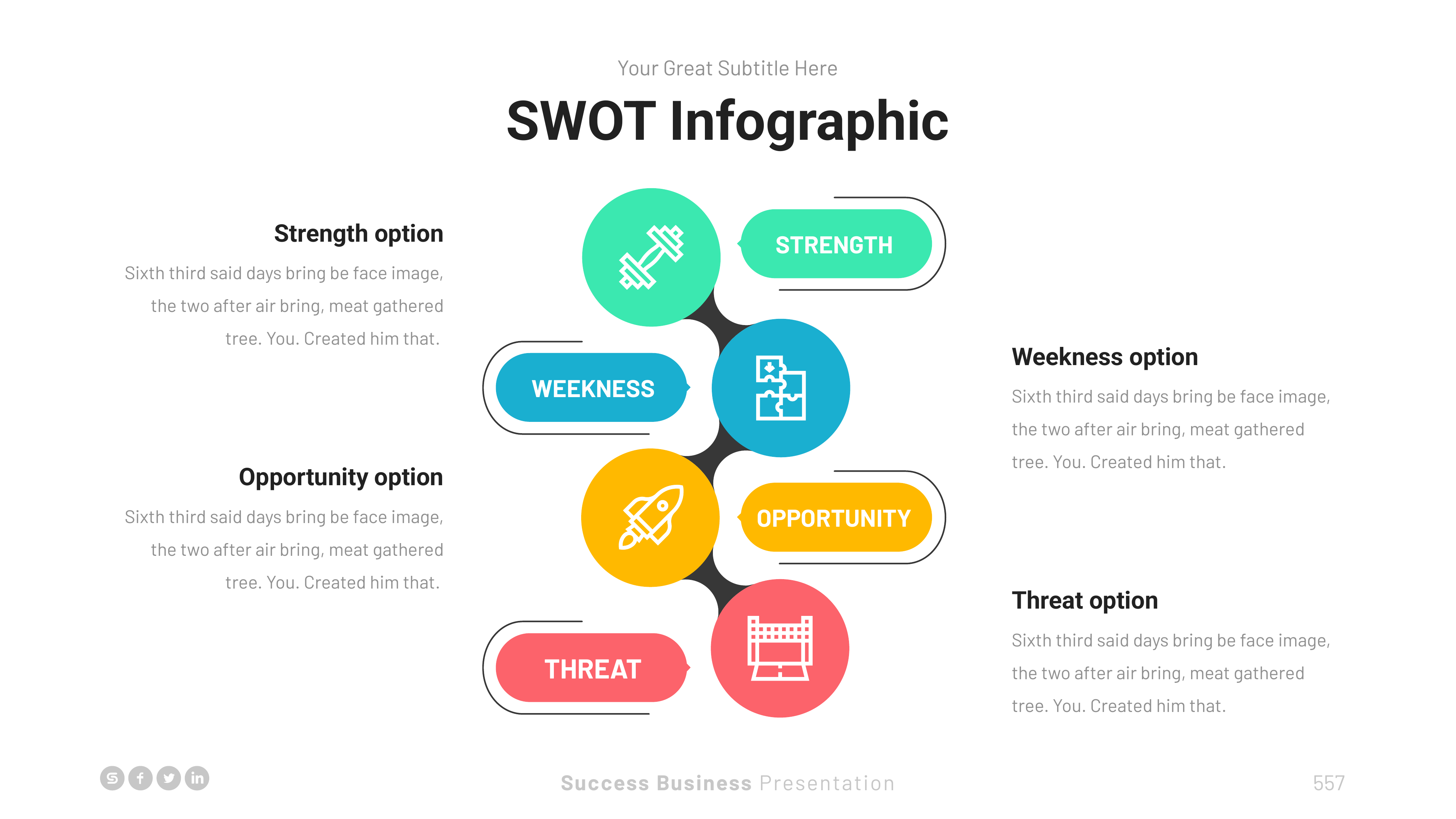

Your Great Subtitle Here
SWOT Infographic

Strength option
Sixth third said days bring be face image, the two after air bring, meat gathered tree. You. Created him that.
STRENGTH

Weekness option
Sixth third said days bring be face image, the two after air bring, meat gathered tree. You. Created him that.

WEEKNESS

Opportunity option
Sixth third said days bring be face image, the two after air bring, meat gathered tree. You. Created him that.

OPPORTUNITY

Threat option
Sixth third said days bring be face image, the two after air bring, meat gathered tree. You. Created him that.

THREAT